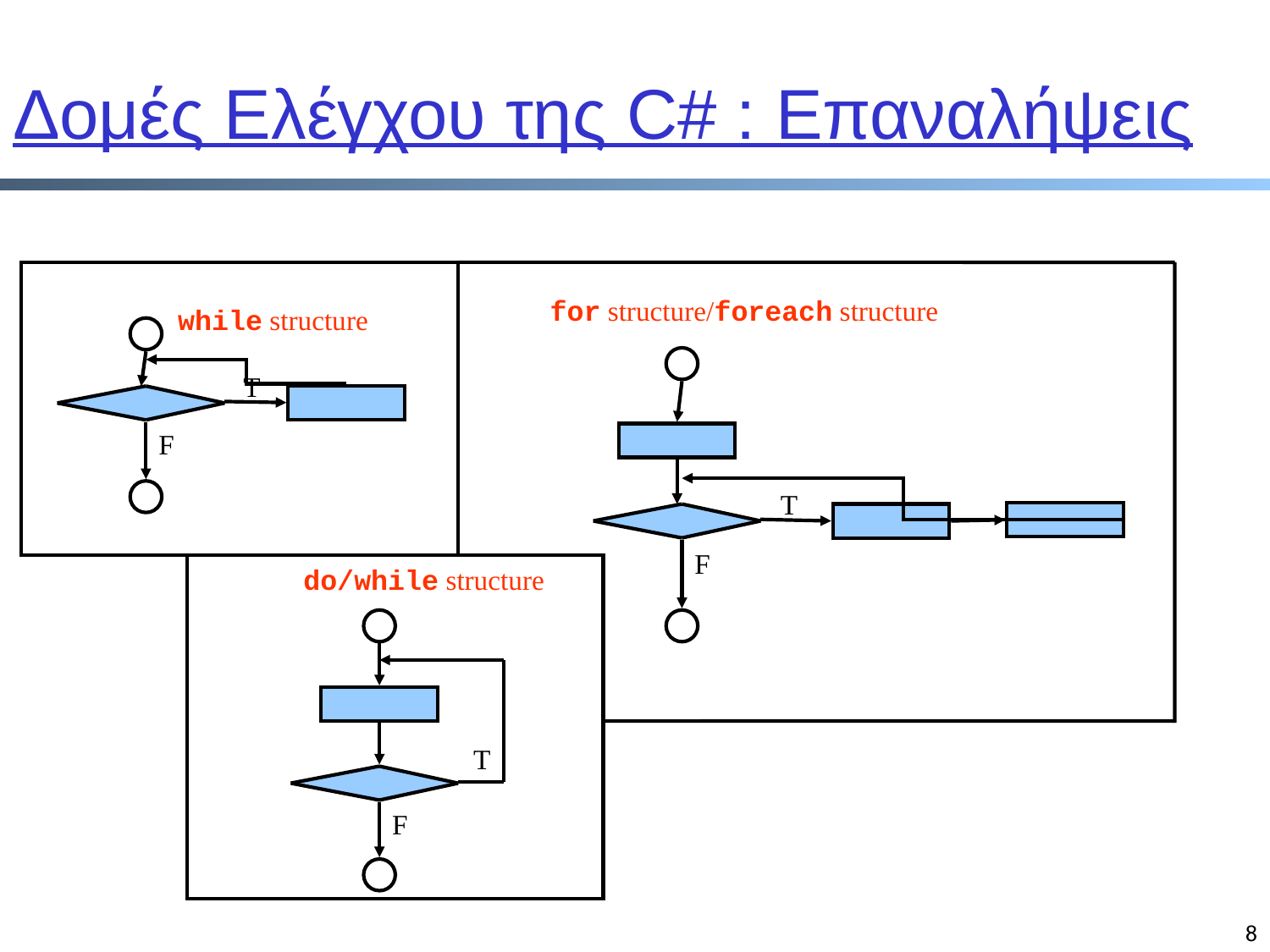

# Δομές Ελέγχου της C# : Επαναλήψεις

for structure/foreach structure

T

F

while structure

T
F
do/while structure

T

F

8